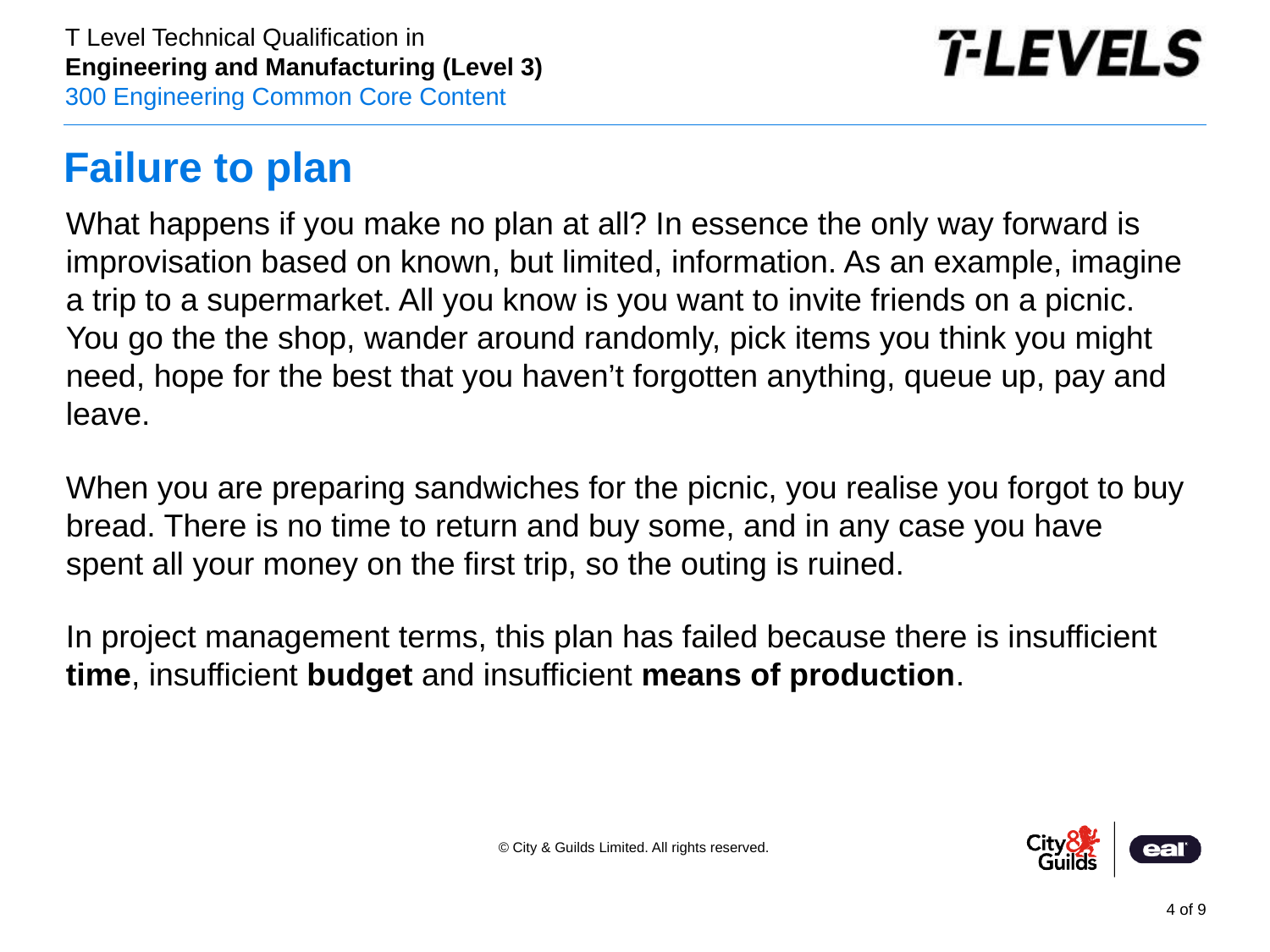

# Failure to plan
What happens if you make no plan at all? In essence the only way forward is improvisation based on known, but limited, information. As an example, imagine a trip to a supermarket. All you know is you want to invite friends on a picnic. You go the the shop, wander around randomly, pick items you think you might need, hope for the best that you haven’t forgotten anything, queue up, pay and leave.
When you are preparing sandwiches for the picnic, you realise you forgot to buy bread. There is no time to return and buy some, and in any case you have spent all your money on the first trip, so the outing is ruined.
In project management terms, this plan has failed because there is insufficient time, insufficient budget and insufficient means of production.